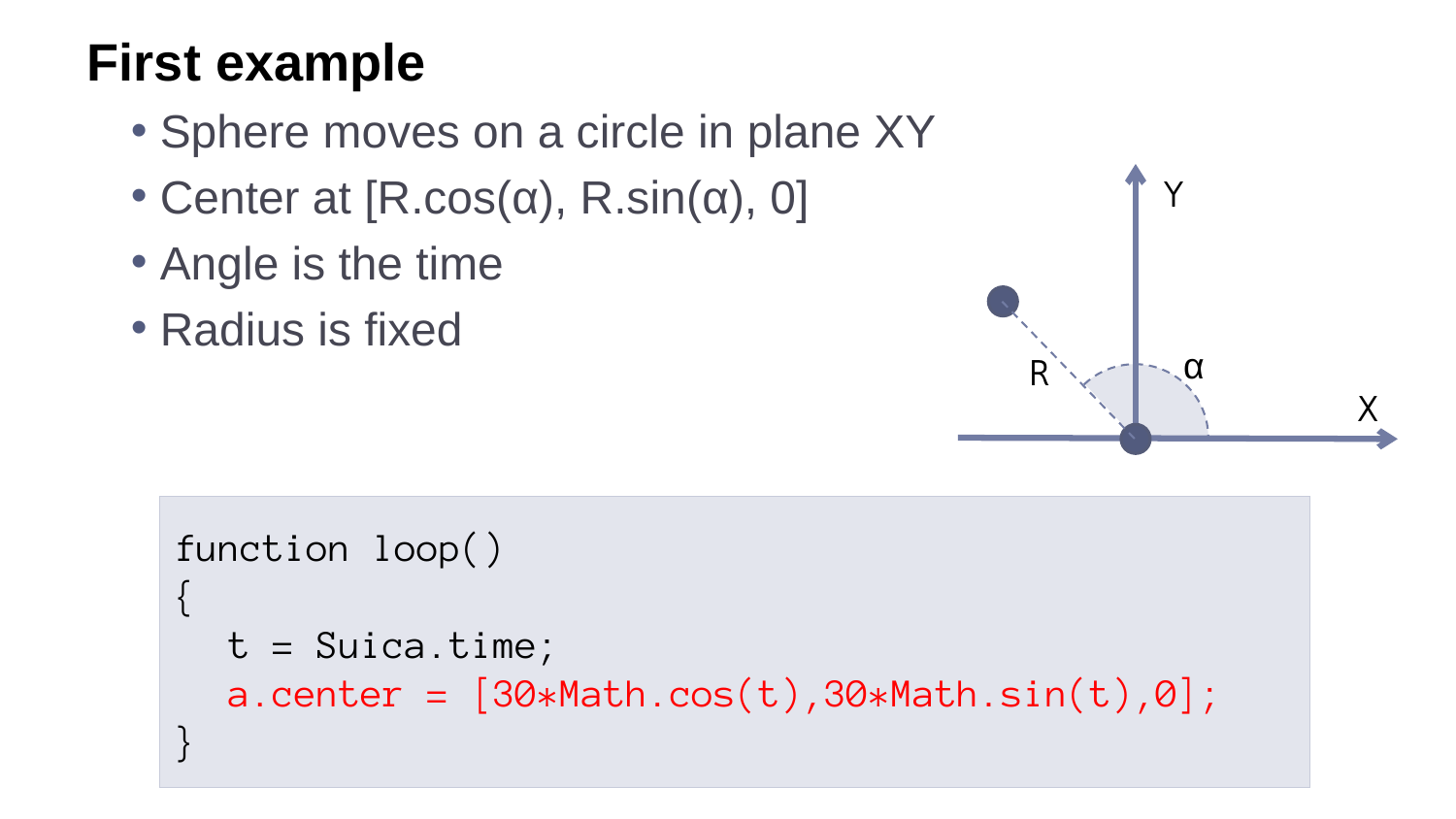

First example
Sphere moves on a circle in plane XY
Center at [R.cos(α), R.sin(α), 0]
Angle is the time
Radius is fixed
Y

α
R

X

function loop()
{
	t = Suica.time;
	a.center = [30*Math.cos(t),30*Math.sin(t),0];
}